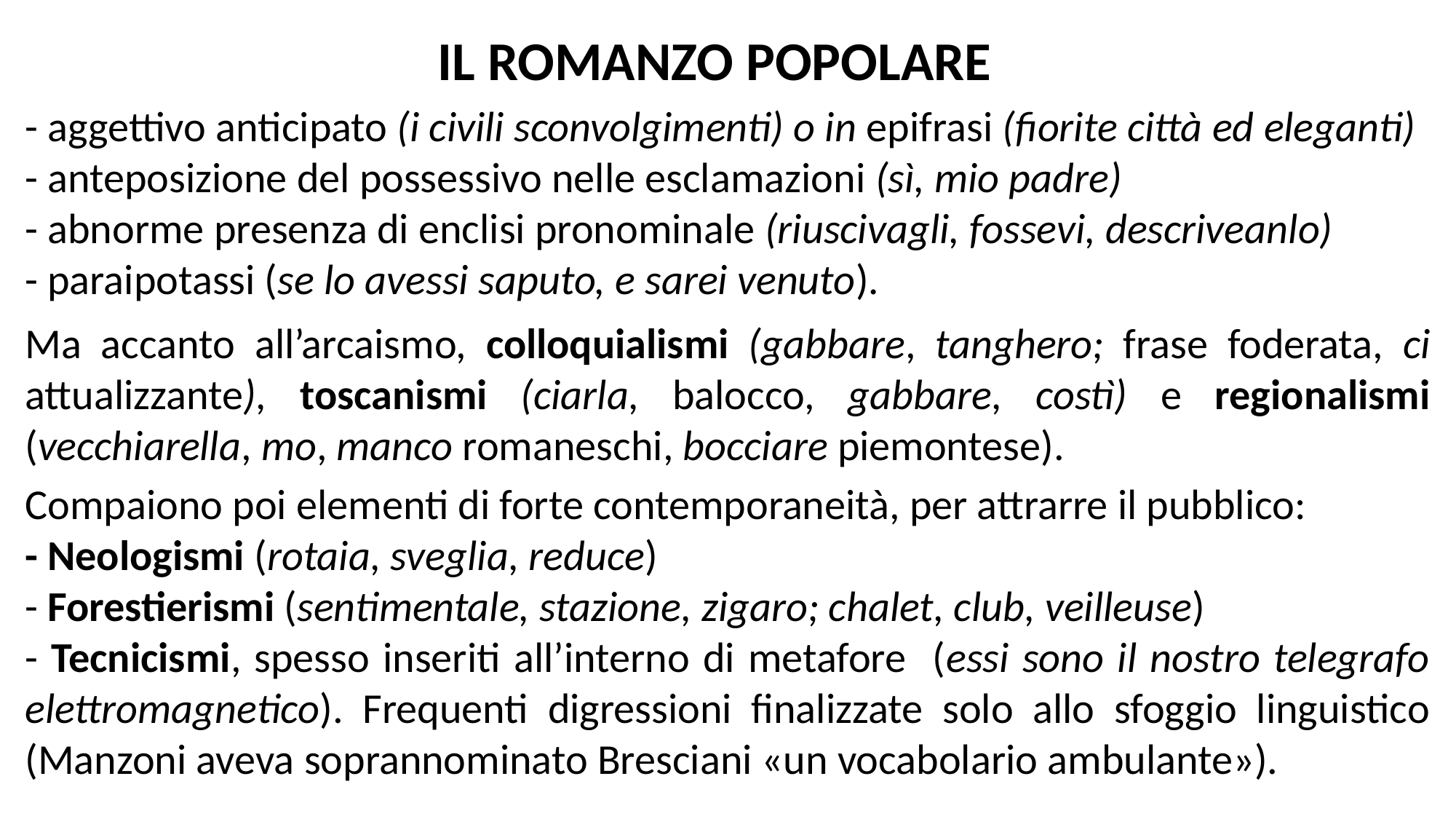

IL ROMANZO POPOLARE
- aggettivo anticipato (i civili sconvolgimenti) o in epifrasi (fiorite città ed eleganti)
- anteposizione del possessivo nelle esclamazioni (sì, mio padre)
- abnorme presenza di enclisi pronominale (riuscivagli, fossevi, descriveanlo)
- paraipotassi (se lo avessi saputo, e sarei venuto).
Ma accanto all’arcaismo, colloquialismi (gabbare, tanghero; frase foderata, ci attualizzante), toscanismi (ciarla, balocco, gabbare, costì) e regionalismi (vecchiarella, mo, manco romaneschi, bocciare piemontese).
Compaiono poi elementi di forte contemporaneità, per attrarre il pubblico:
- Neologismi (rotaia, sveglia, reduce)
- Forestierismi (sentimentale, stazione, zigaro; chalet, club, veilleuse)
- Tecnicismi, spesso inseriti all’interno di metafore  (essi sono il nostro telegrafo elettromagnetico). Frequenti digressioni finalizzate solo allo sfoggio linguistico (Manzoni aveva soprannominato Bresciani «un vocabolario ambulante»).